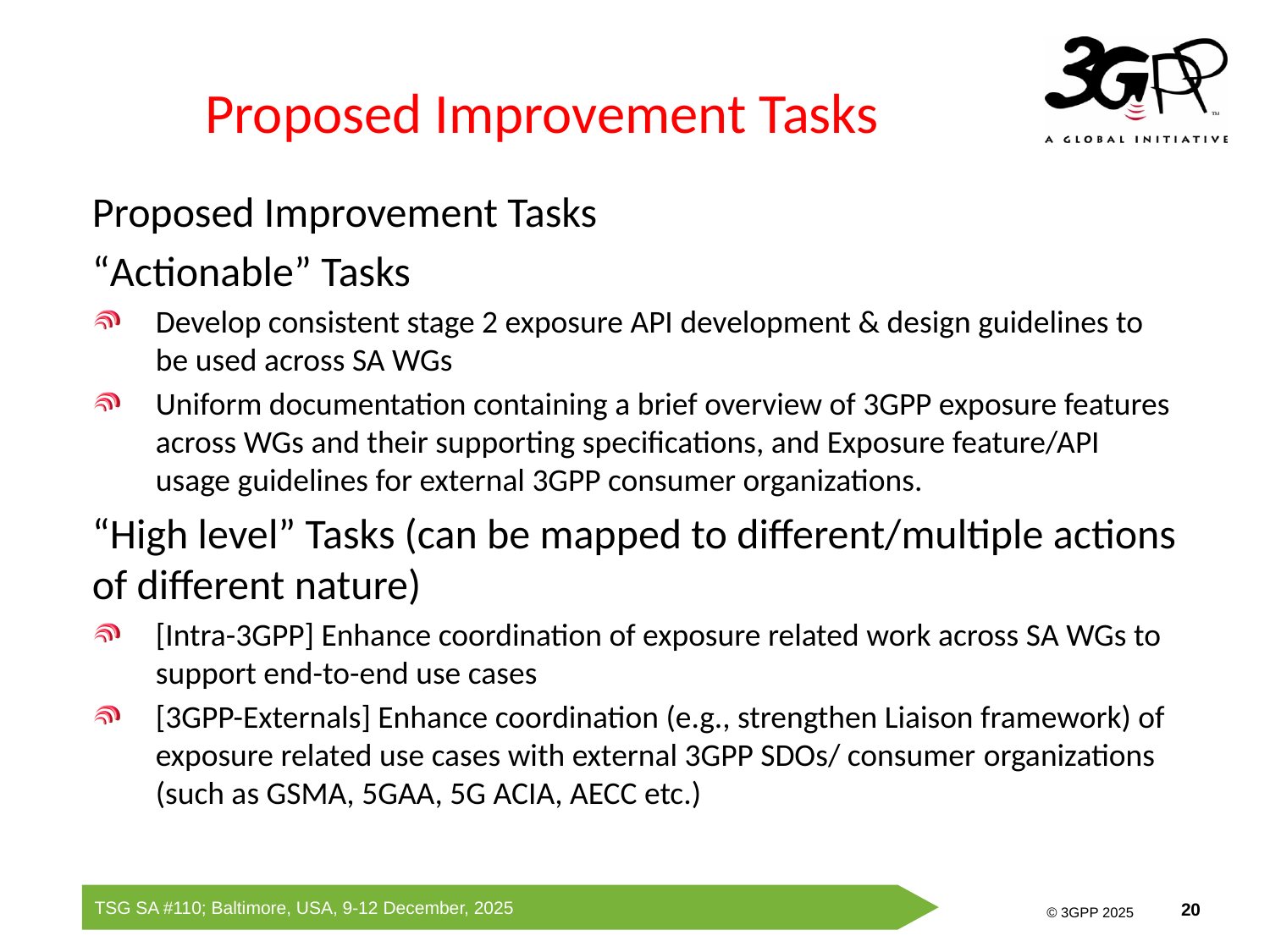

# Proposed Improvement Tasks
Proposed Improvement Tasks
“Actionable” Tasks
Develop consistent stage 2 exposure API development & design guidelines to be used across SA WGs
Uniform documentation containing a brief overview of 3GPP exposure features across WGs and their supporting specifications, and Exposure feature/API usage guidelines for external 3GPP consumer organizations.
“High level” Tasks (can be mapped to different/multiple actions of different nature)
[Intra-3GPP] Enhance coordination of exposure related work across SA WGs to support end-to-end use cases
[3GPP-Externals] Enhance coordination (e.g., strengthen Liaison framework) of exposure related use cases with external 3GPP SDOs/ consumer organizations (such as GSMA, 5GAA, 5G ACIA, AECC etc.)